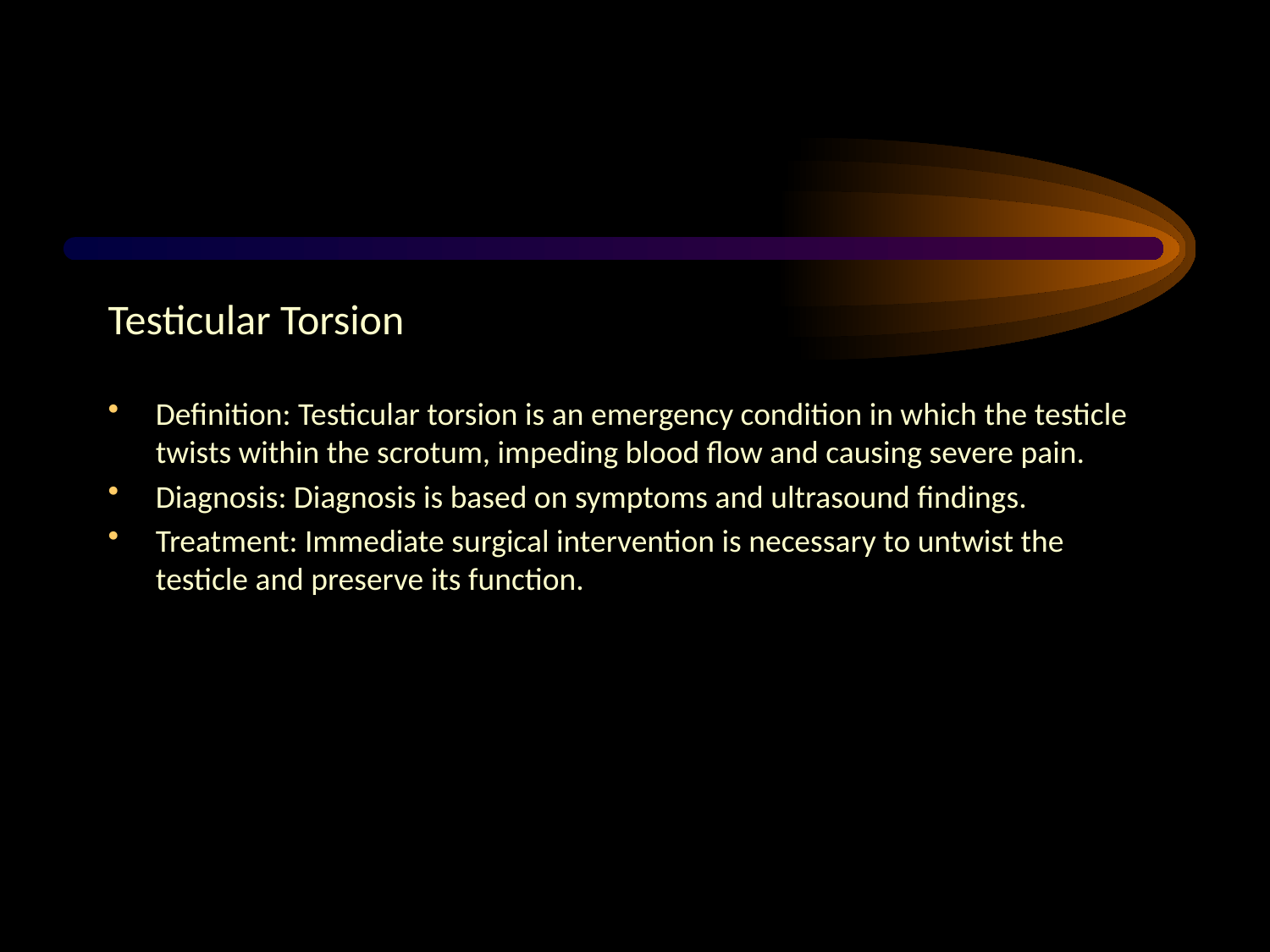

#
Testicular Torsion

Definition: Testicular torsion is an emergency condition in which the testicle twists within the scrotum, impeding blood flow and causing severe pain.
Diagnosis: Diagnosis is based on symptoms and ultrasound findings.
Treatment: Immediate surgical intervention is necessary to untwist the testicle and preserve its function.